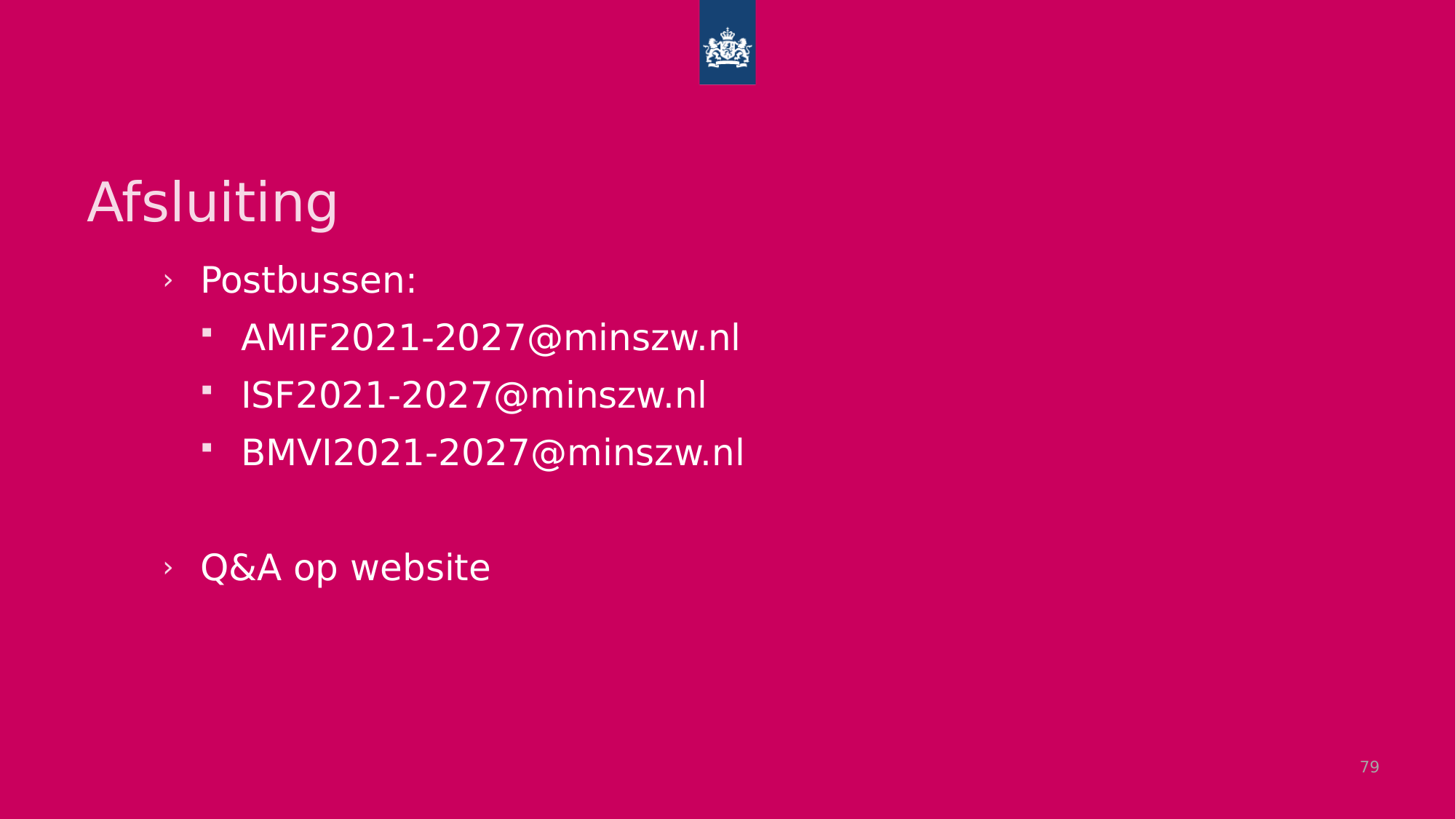

# Afsluiting
Postbussen:
AMIF2021-2027@minszw.nl
ISF2021-2027@minszw.nl
BMVI2021-2027@minszw.nl

Q&A op website

79